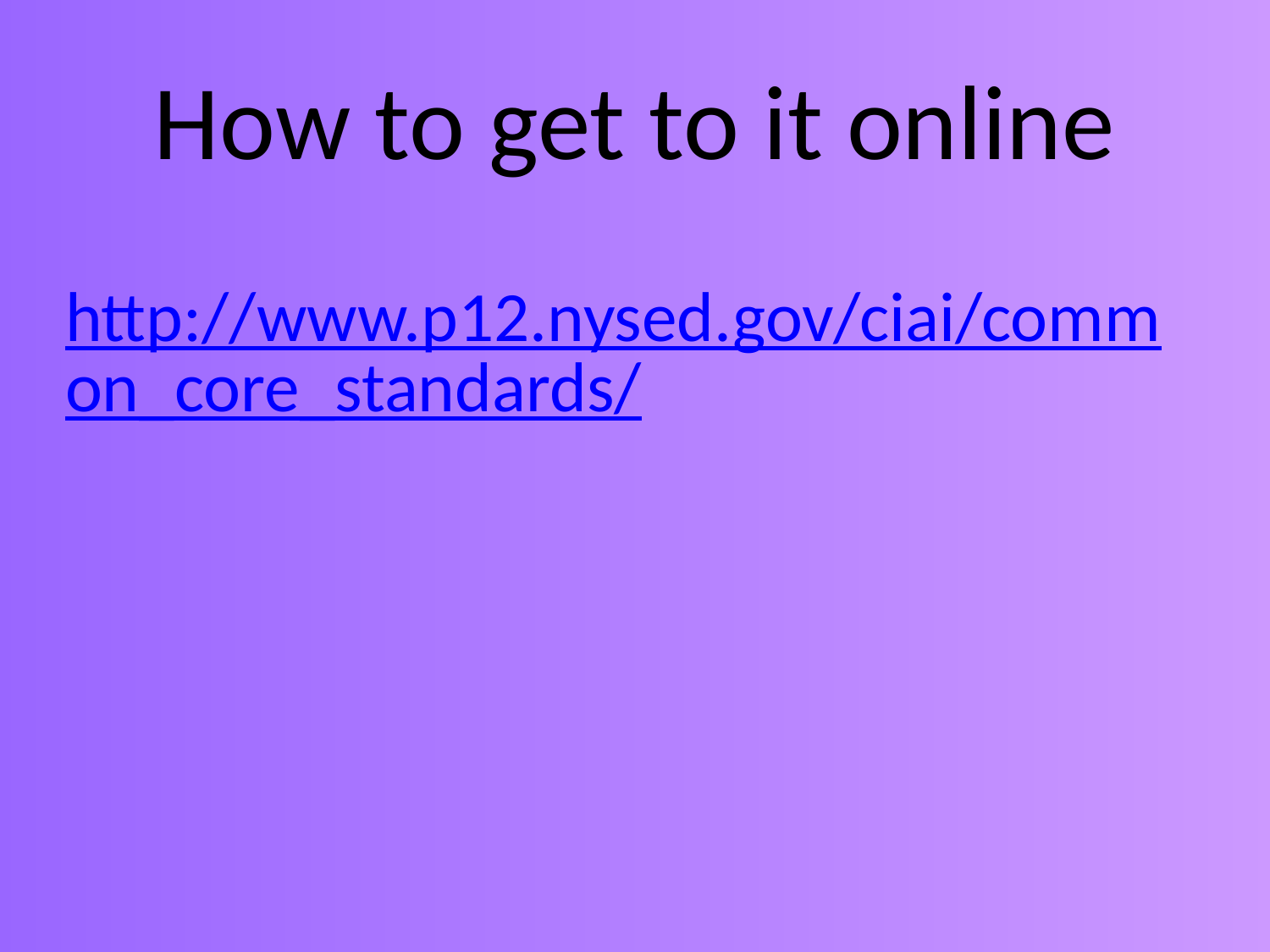

# How to get to it online
http://www.p12.nysed.gov/ciai/common_core_standards/